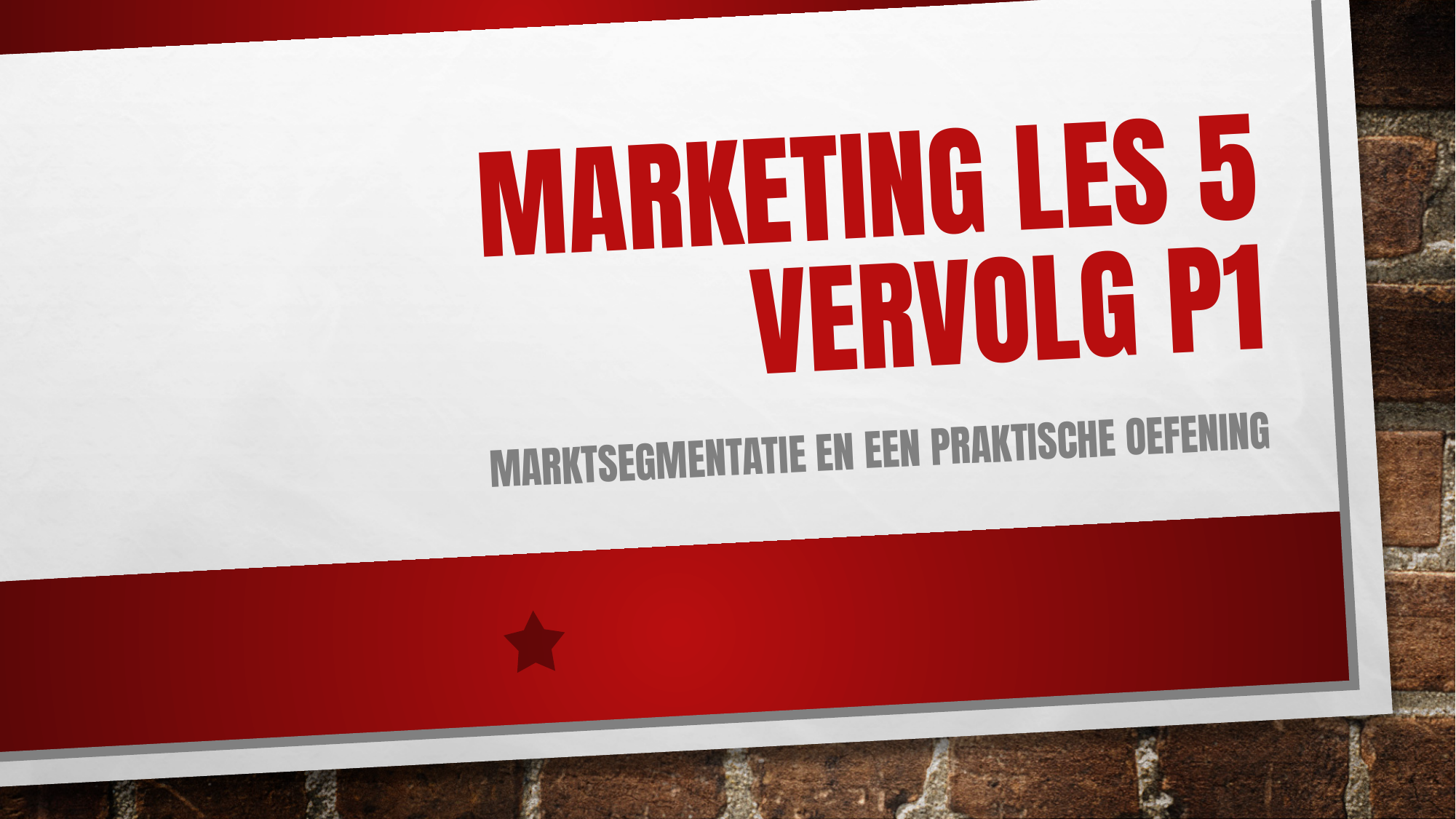

# Marketing les 5 vervolg p1
Marktsegmentatie en een praktische oefening